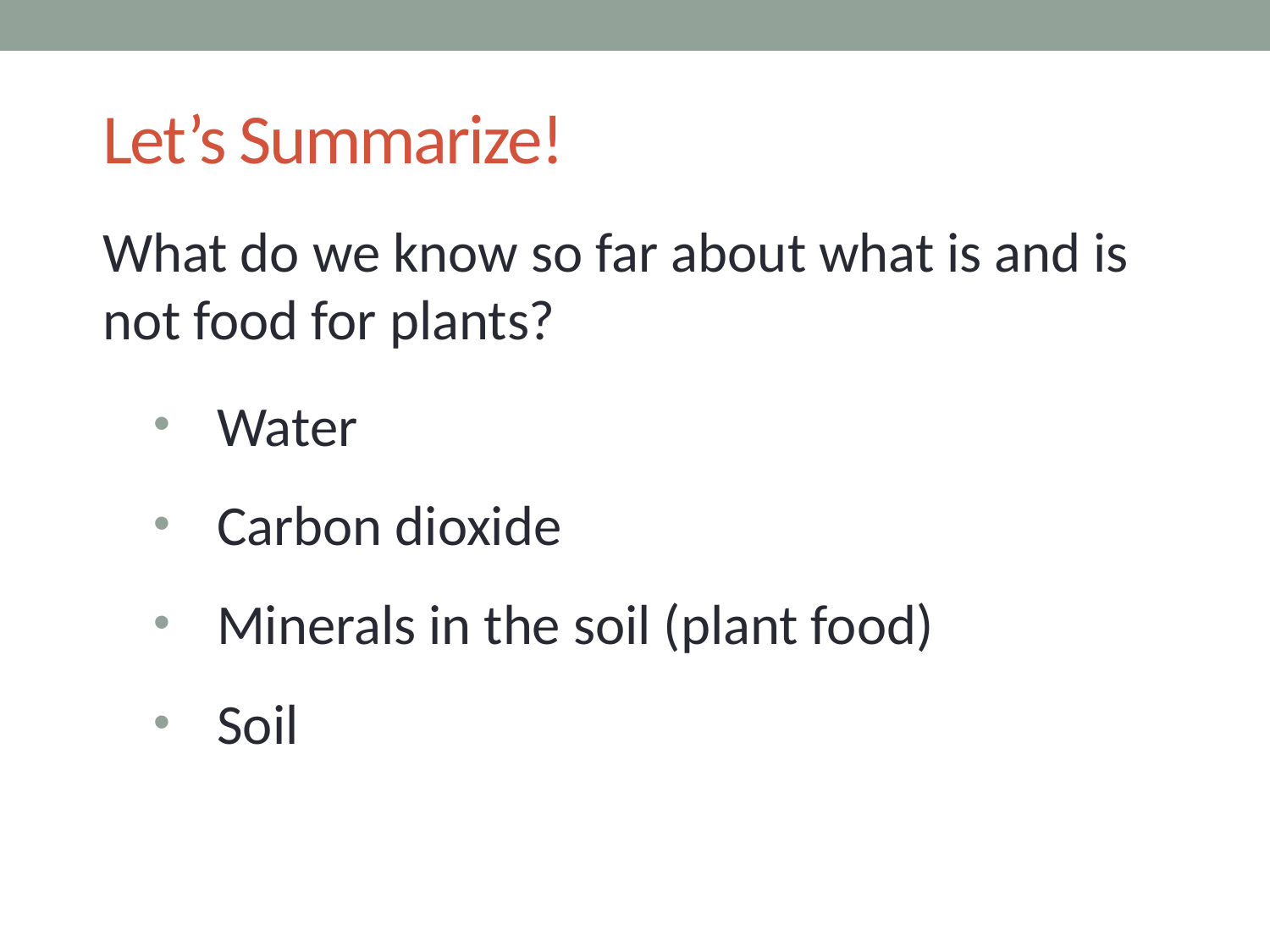

# Let’s Summarize!
What do we know so far about what is and is not food for plants?
 Water
 Carbon dioxide
 Minerals in the soil (plant food)
 Soil